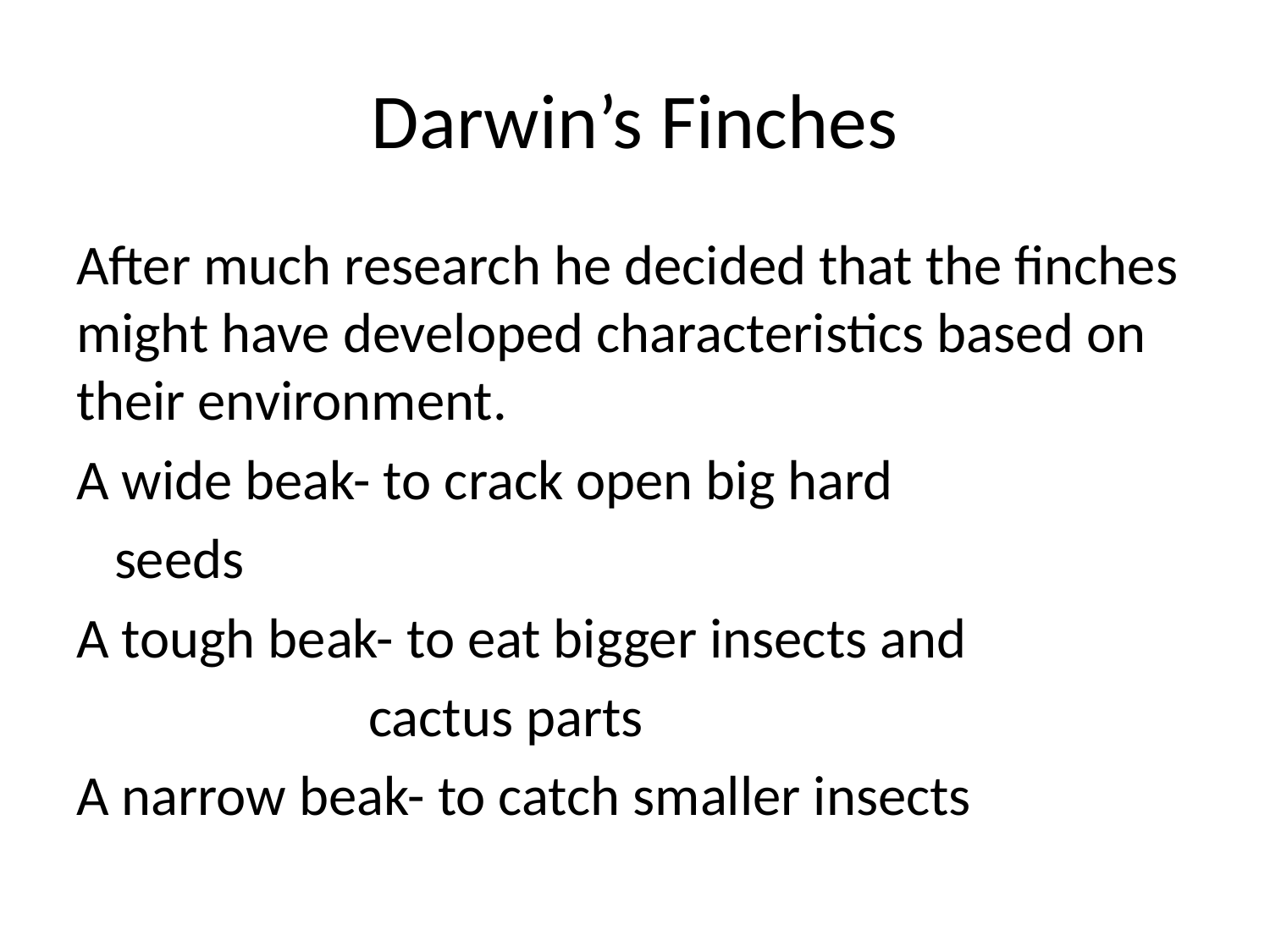

# Darwin’s Finches
After much research he decided that the finches might have developed characteristics based on their environment.
A wide beak- to crack open big hard
   seeds
A tough beak- to eat bigger insects and
                       cactus parts
A narrow beak- to catch smaller insects